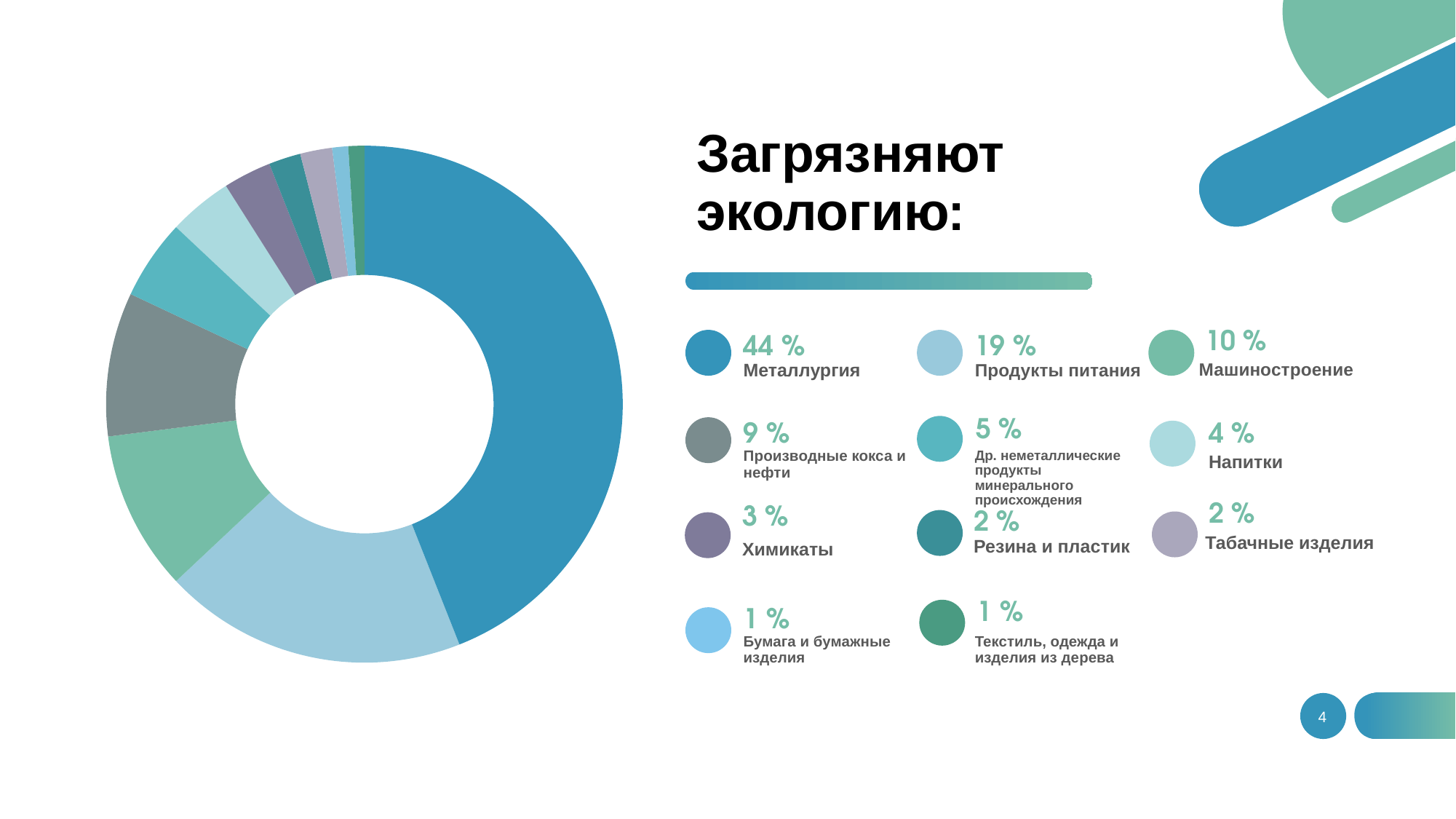

# Загрязняют экологию:

### Chart

| Category | Продажи |
|---|---|
| 1 кв. | 44.0 |
| 2 кв. | 19.0 |
| 3 кв. | 10.0 |
| 4 кв. | 9.0 |
| 5 кв. | 5.0 |
| 6 кв. | 4.0 |
| 7 кв. | 3.0 |
| 8 кв. | 2.0 |
| 9 кв. | 2.0 |
| 10 кв. | 1.0 |
| 11 кв. | 1.0 |
10 %
44 %
19 %

Машиностроение
Металлургия
Продукты питания
5 %
4 %
9 %

Производные кокса и нефти
Др. неметаллические продукты минерального происхождения
Напитки
2 %
3 %
2 %

Табачные изделия
Резина и пластик
Химикаты
1 %
1 %

Бумага и бумажные изделия
Текстиль, одежда и изделия из дерева
4